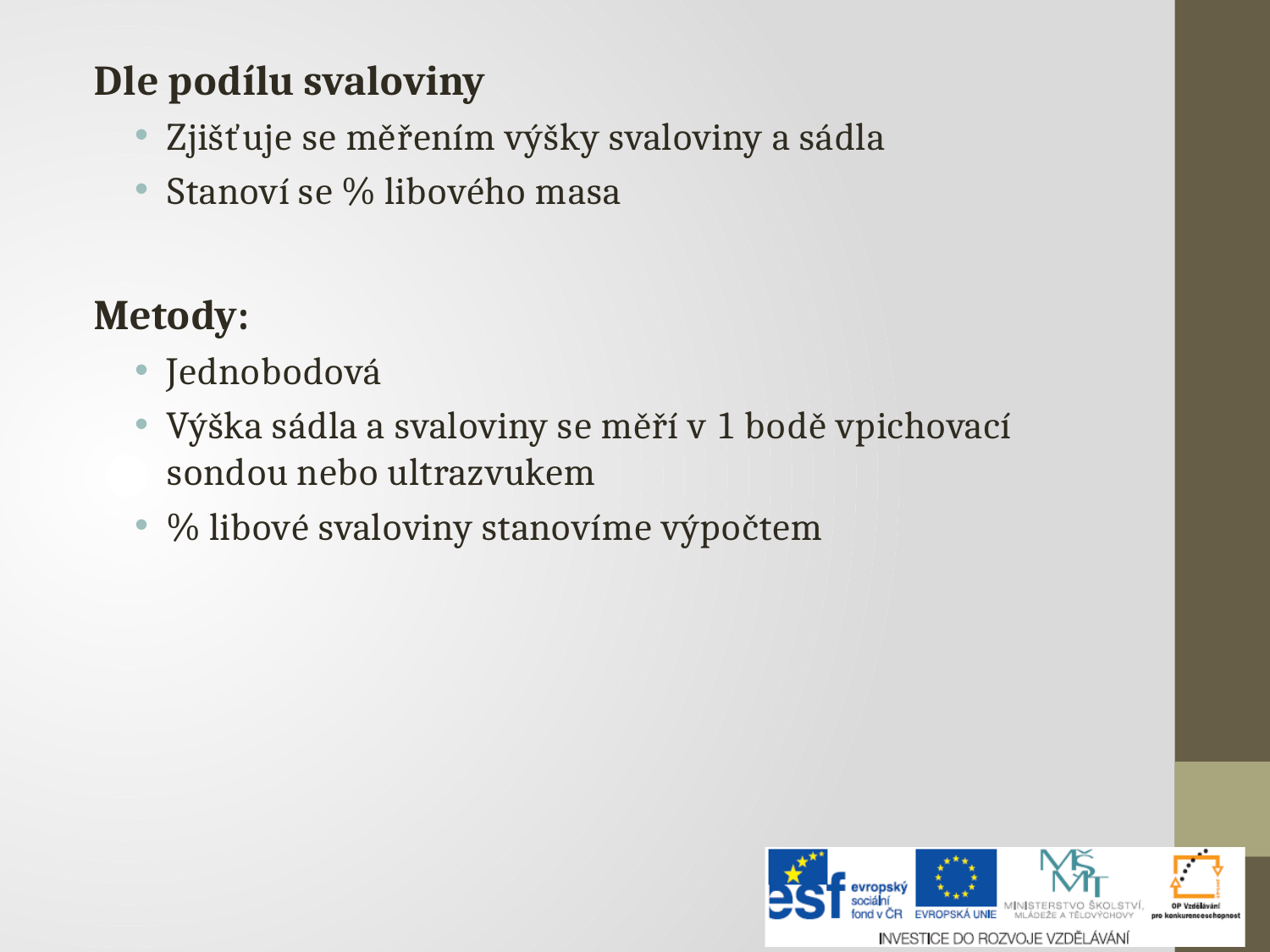

Dle podílu svaloviny
Zjišťuje se měřením výšky svaloviny a sádla
Stanoví se % libového masa

Metody:
Jednobodová
Výška sádla a svaloviny se měří v 1 bodě vpichovací sondou nebo ultrazvukem
% libové svaloviny stanovíme výpočtem